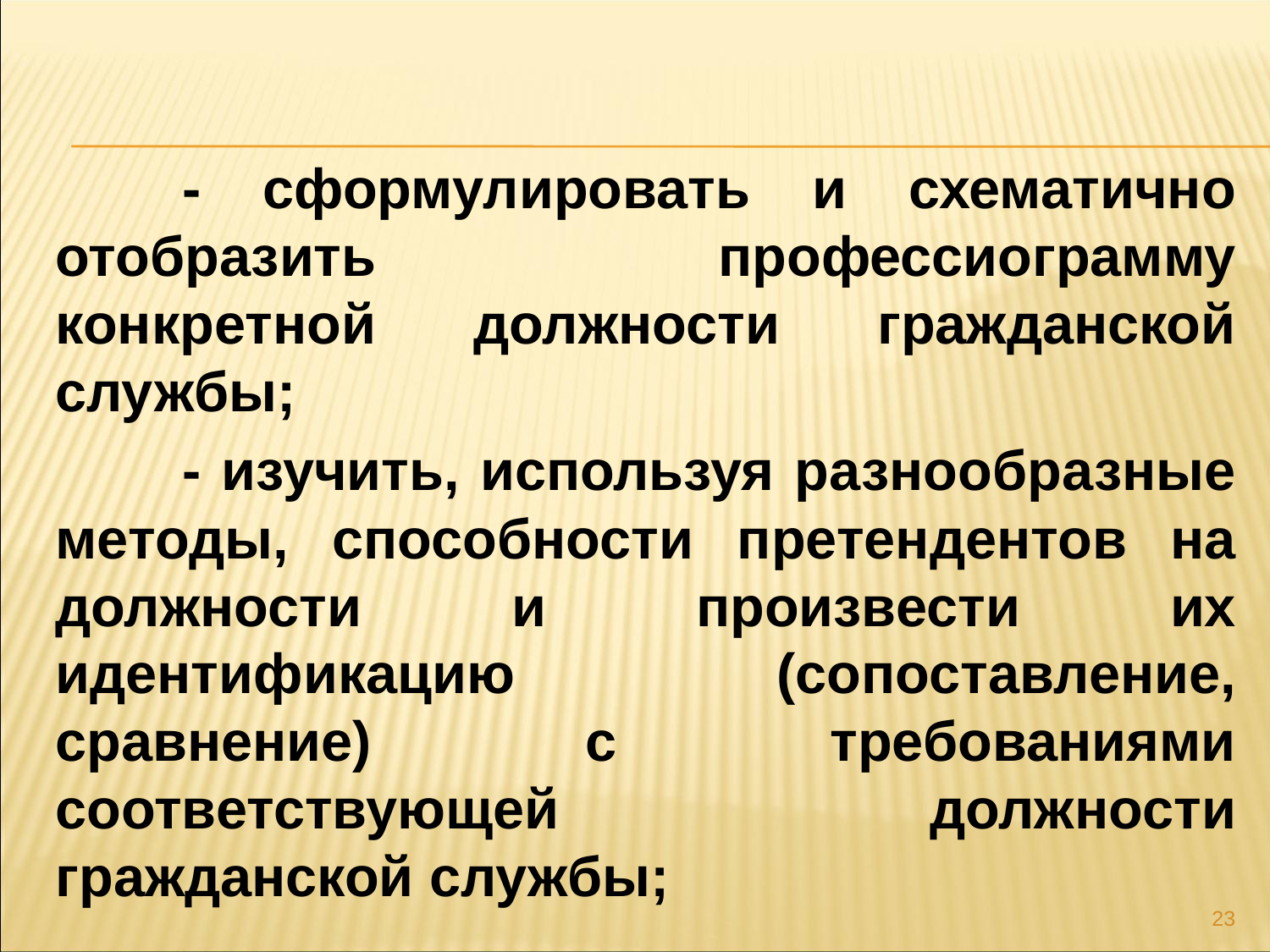

- сформулировать и схематично отобразить профессиограмму конкретной должности гражданской службы;
	- изучить, используя разнообразные методы, способности претендентов на должности и произвести их идентификацию (сопоставление, сравнение) с требованиями соответствующей должности гражданской службы;

23